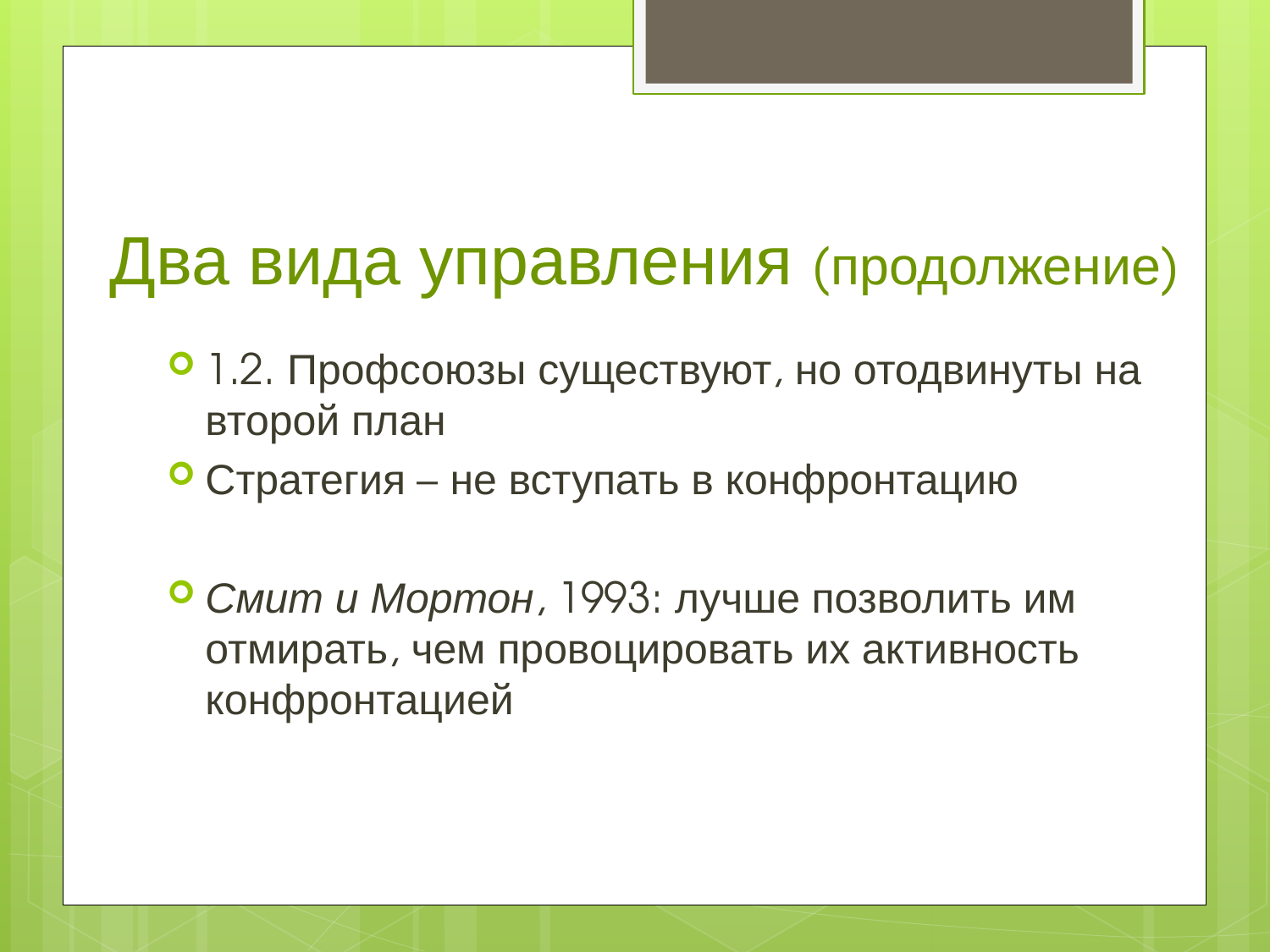

# Два вида управления (продолжение)
1.2. Профсоюзы существуют, но отодвинуты на второй план
Стратегия – не вступать в конфронтацию

Смит и Мортон, 1993: лучше позволить им отмирать, чем провоцировать их активность конфронтацией